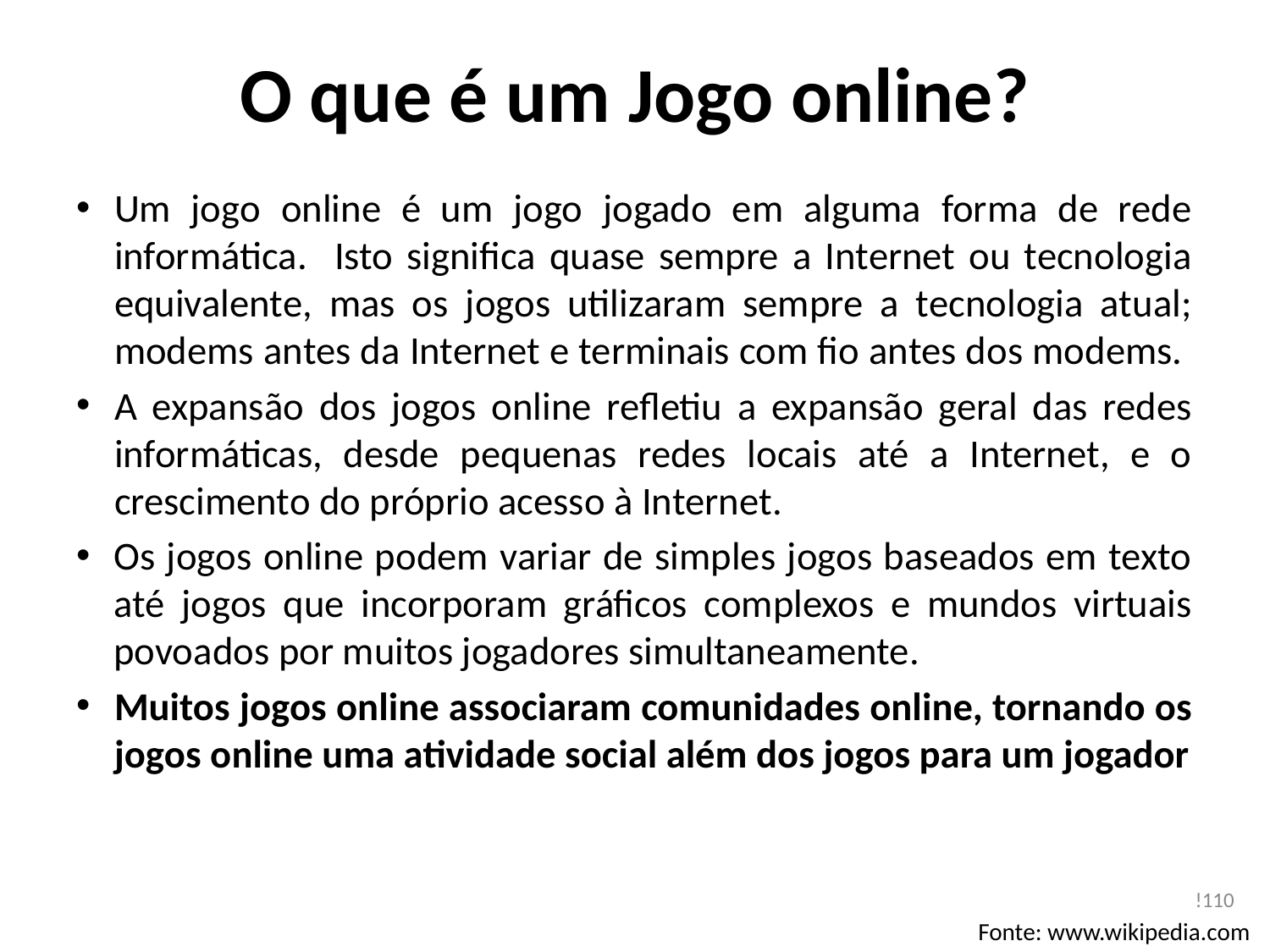

# O que é um Jogo online?
Um jogo online é um jogo jogado em alguma forma de rede informática.  Isto significa quase sempre a Internet ou tecnologia equivalente, mas os jogos utilizaram sempre a tecnologia atual; modems antes da Internet e terminais com fio antes dos modems.
A expansão dos jogos online refletiu a expansão geral das redes informáticas, desde pequenas redes locais até a Internet, e o crescimento do próprio acesso à Internet.
Os jogos online podem variar de simples jogos baseados em texto até jogos que incorporam gráficos complexos e mundos virtuais povoados por muitos jogadores simultaneamente.
Muitos jogos online associaram comunidades online, tornando os jogos online uma atividade social além dos jogos para um jogador
!110
Fonte: www.wikipedia.com